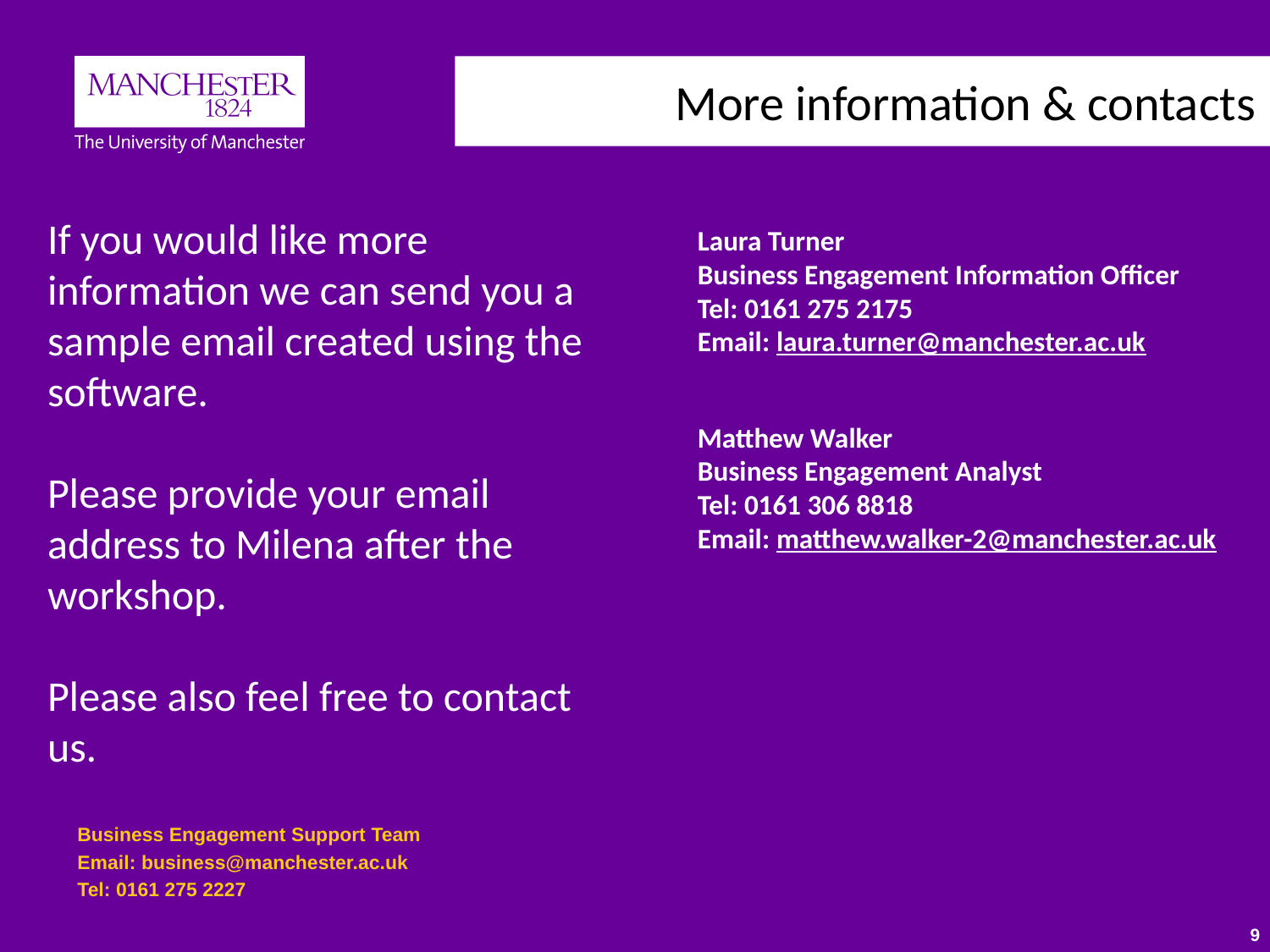

# More information & contacts
If you would like more information we can send you a sample email created using the software.

Please provide your email address to Milena after the workshop.

Please also feel free to contact us.

Laura Turner
Business Engagement Information Officer
Tel: 0161 275 2175
Email: laura.turner@manchester.ac.uk

Matthew Walker
Business Engagement Analyst
Tel: 0161 306 8818
Email: matthew.walker-2@manchester.ac.uk